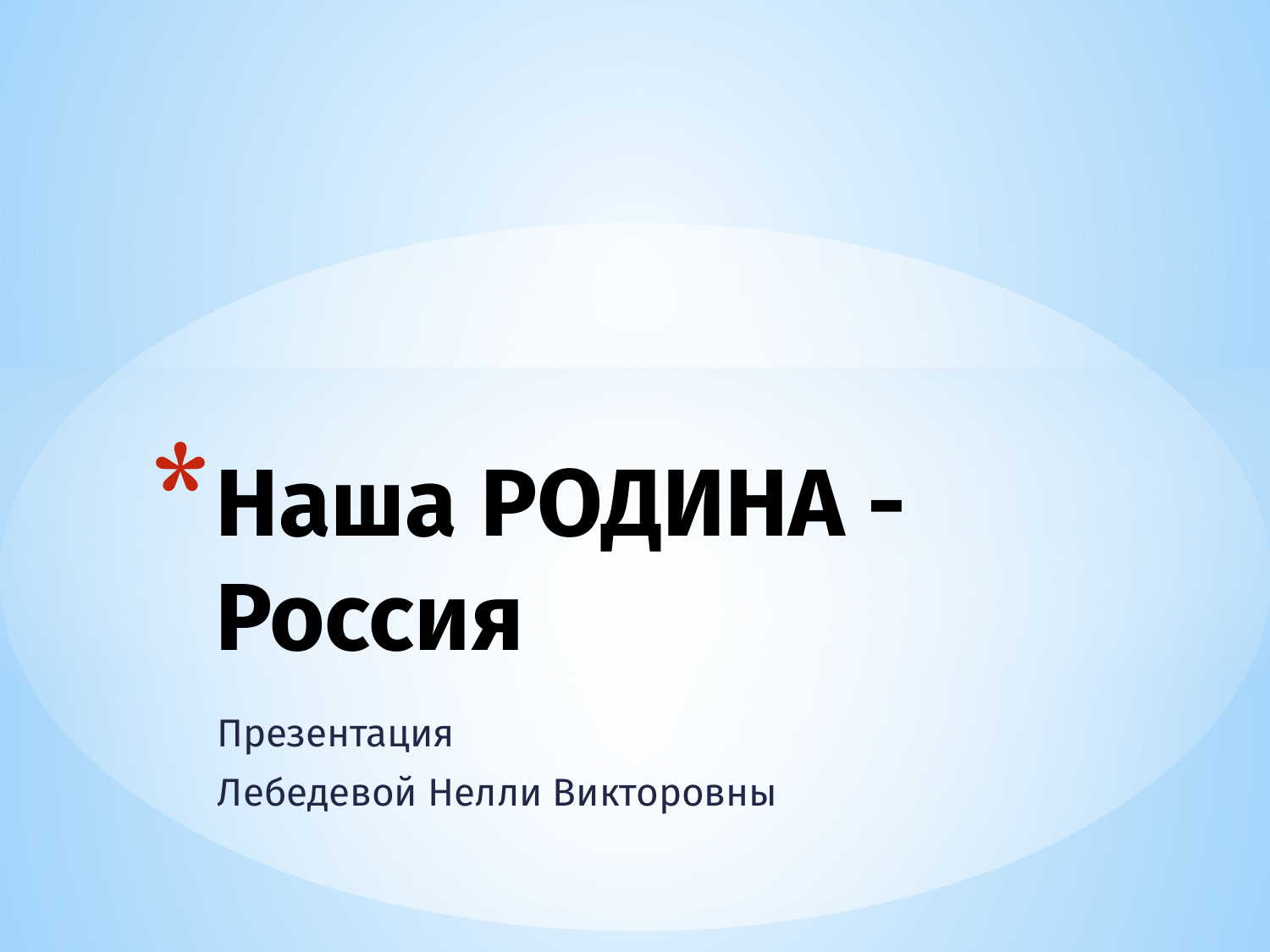

# Наша РОДИНА - Россия
Презентация
Лебедевой Нелли Викторовны